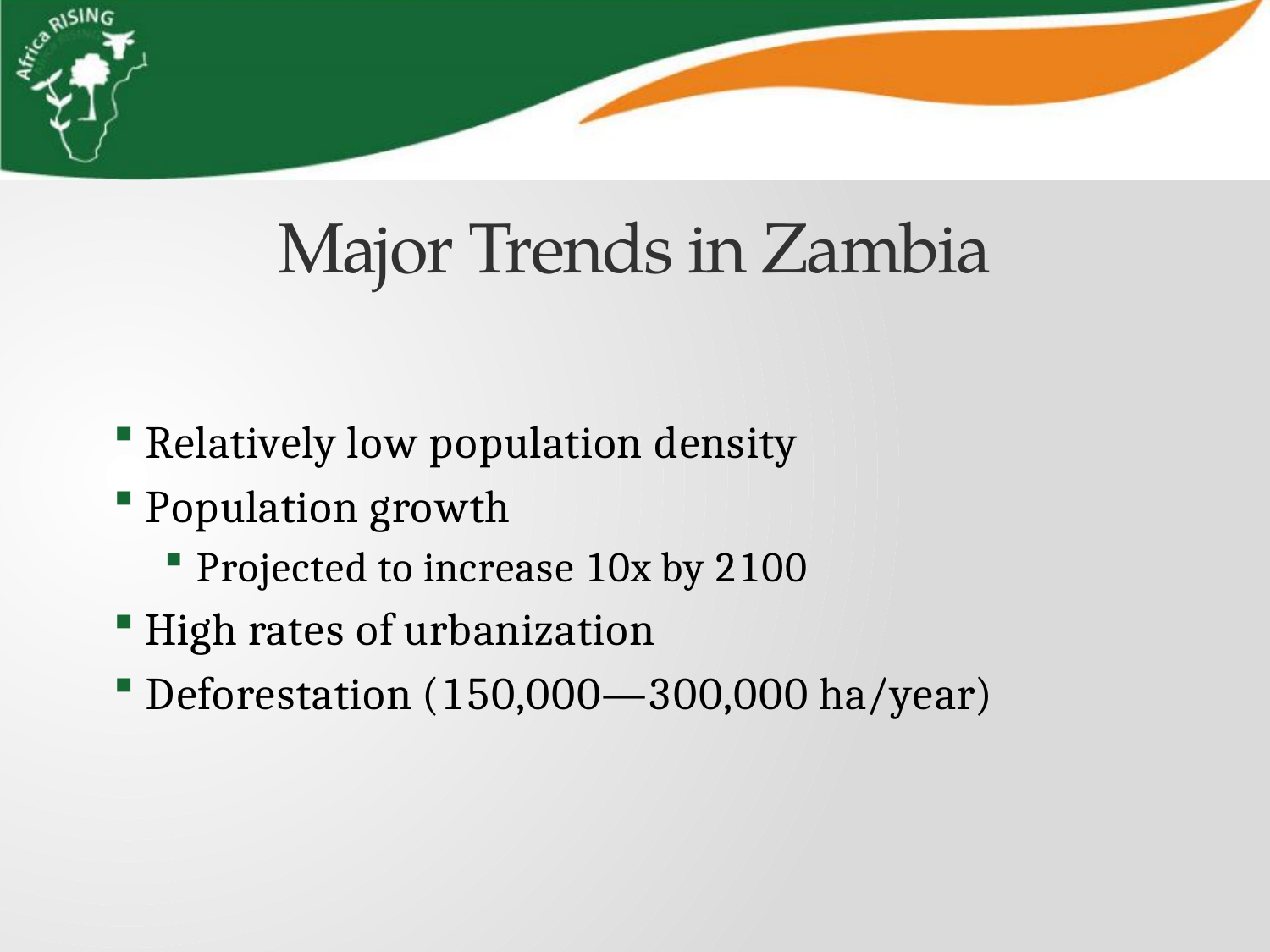

# Major Trends in Zambia
Relatively low population density
Population growth
Projected to increase 10x by 2100
High rates of urbanization
Deforestation (150,000—300,000 ha/year)